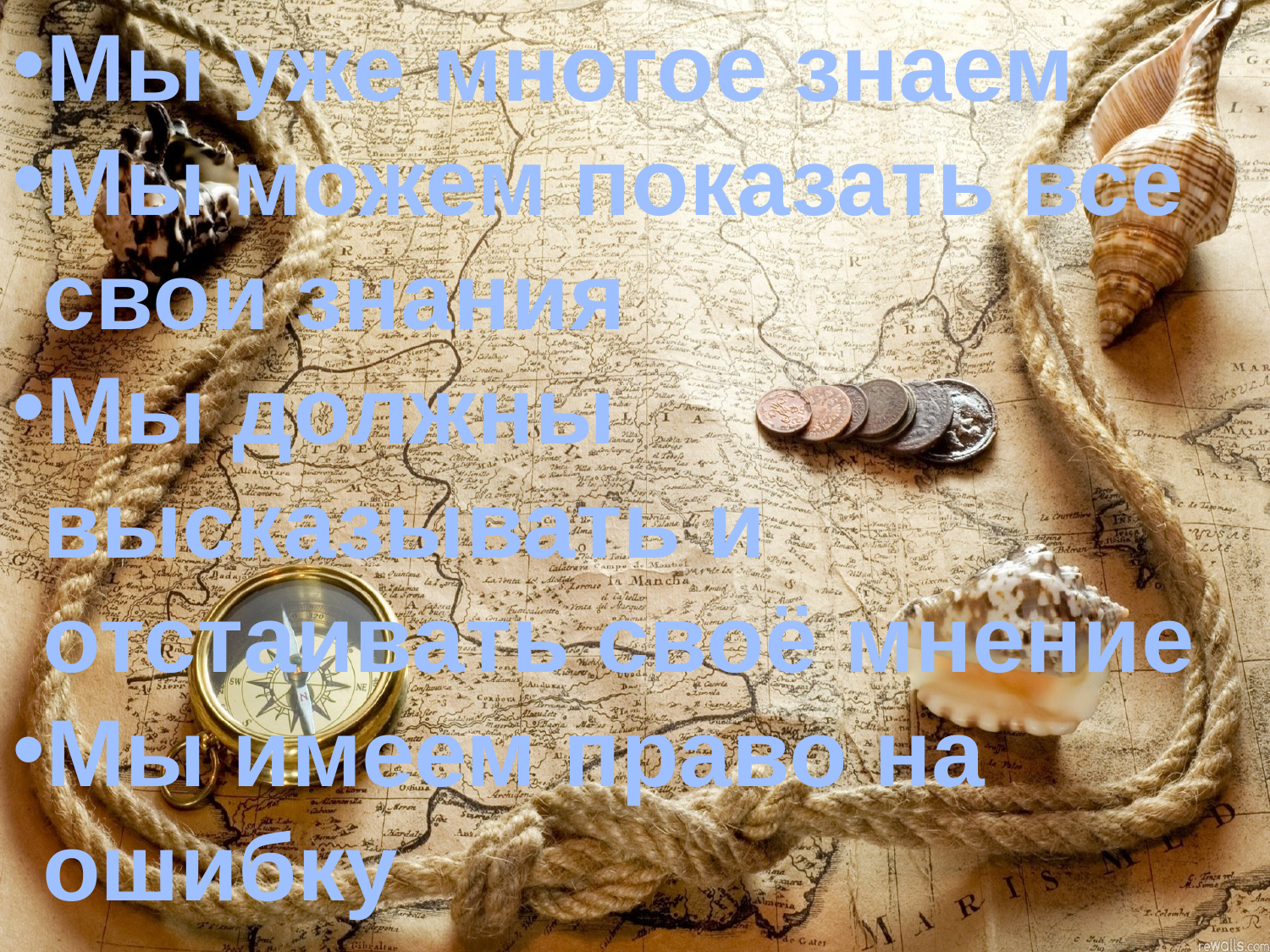

Мы уже многое знаем
Мы можем показать все свои знания
Мы должны  высказывать и отстаивать своё мнение
Мы имеем право на ошибку